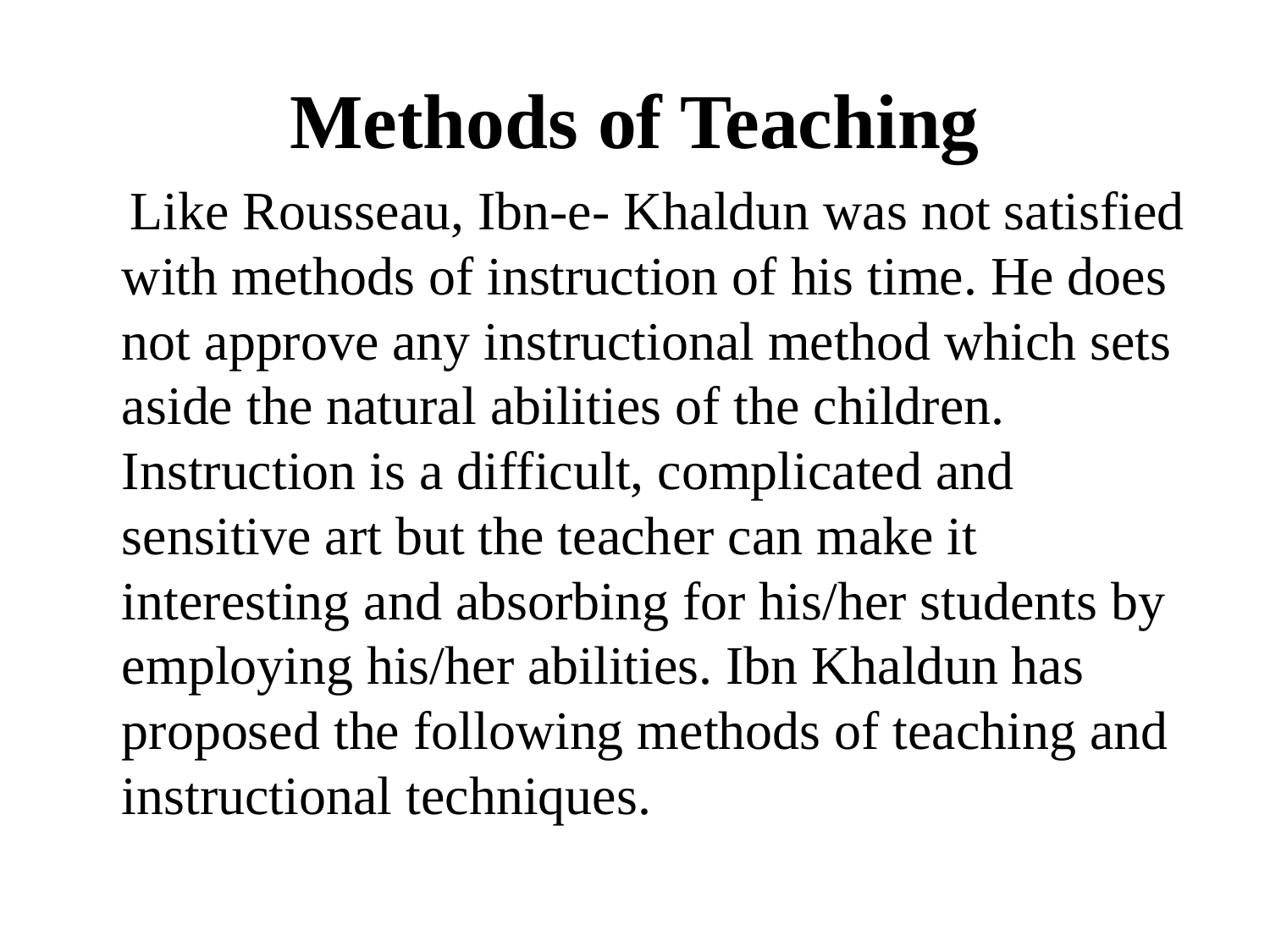

# Methods of Teaching
    Like Rousseau, Ibn-e- Khaldun was not satisfied with methods of instruction of his time. He does not approve any instructional method which sets aside the natural abilities of the children. Instruction is a difficult, complicated and sensitive art but the teacher can make it interesting and absorbing for his/her students by employing his/her abilities. Ibn Khaldun has proposed the following methods of teaching and instructional techniques.